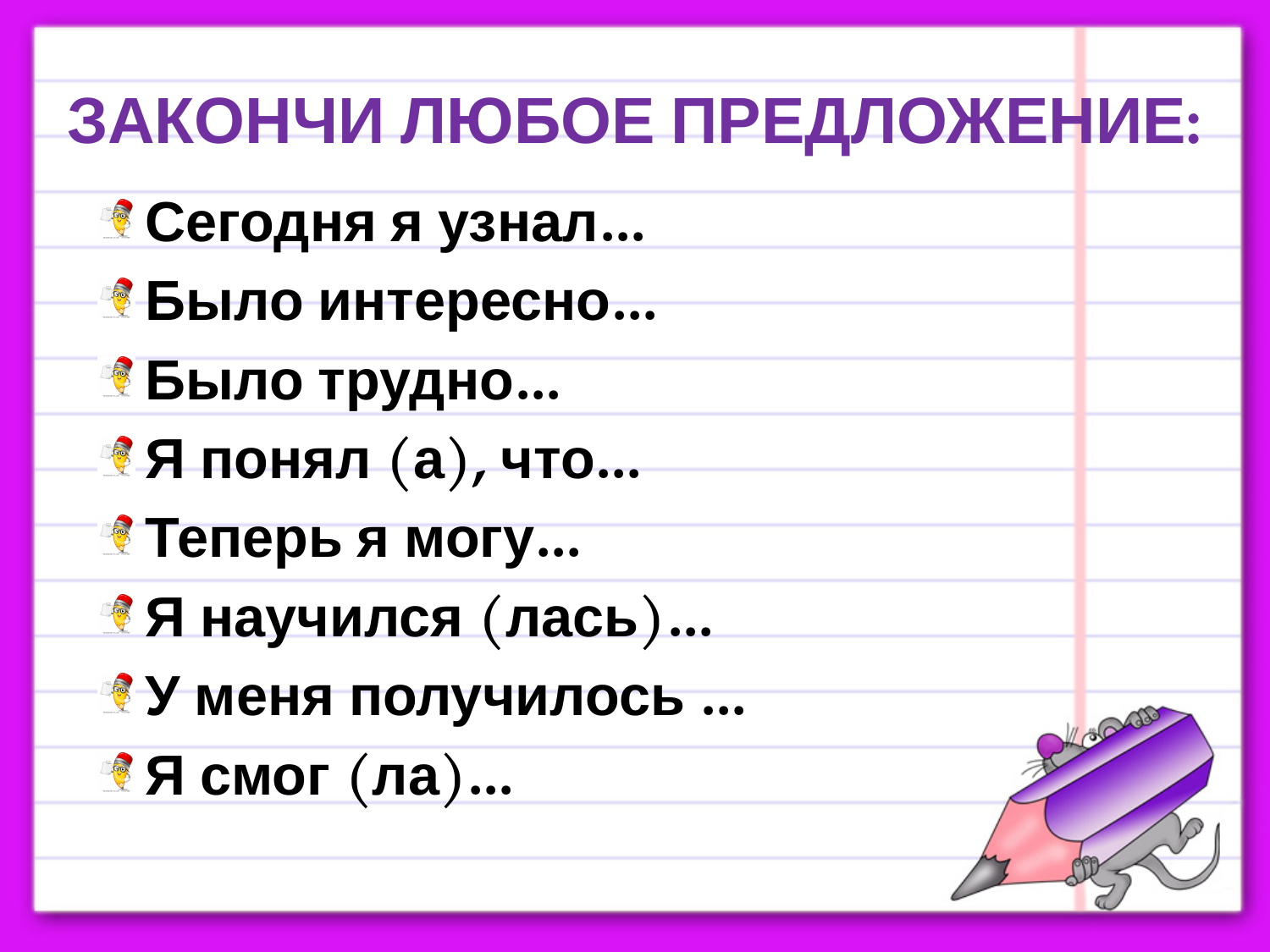

# ЗАКОНЧИ ЛЮБОЕ ПРЕДЛОЖЕНИЕ:
Сегодня я узнал…
Было интересно…
Было трудно…
Я понял (а), что…
Теперь я могу…
Я научился (лась)…
У меня получилось …
Я смог (ла)…